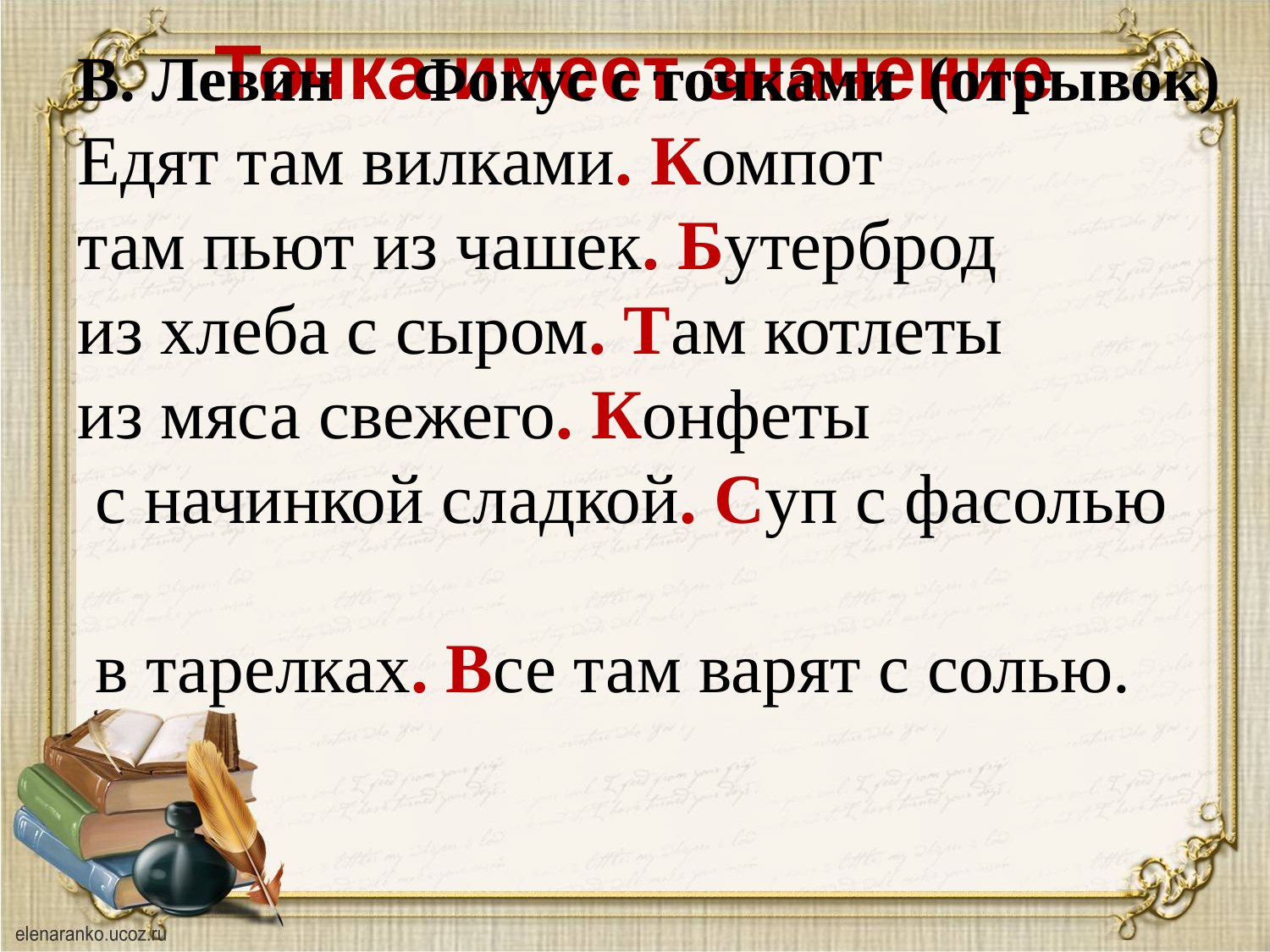

# Точка имеет значение
В. Левин     Фокус с точками  (отрывок)
Едят там вилками. Компот
там пьют из чашек. Бутерброд
из хлеба с сыром. Там котлеты
из мяса свежего. Конфеты
 с начинкой сладкой. Суп с фасолью
 в тарелках. Все там варят с солью.